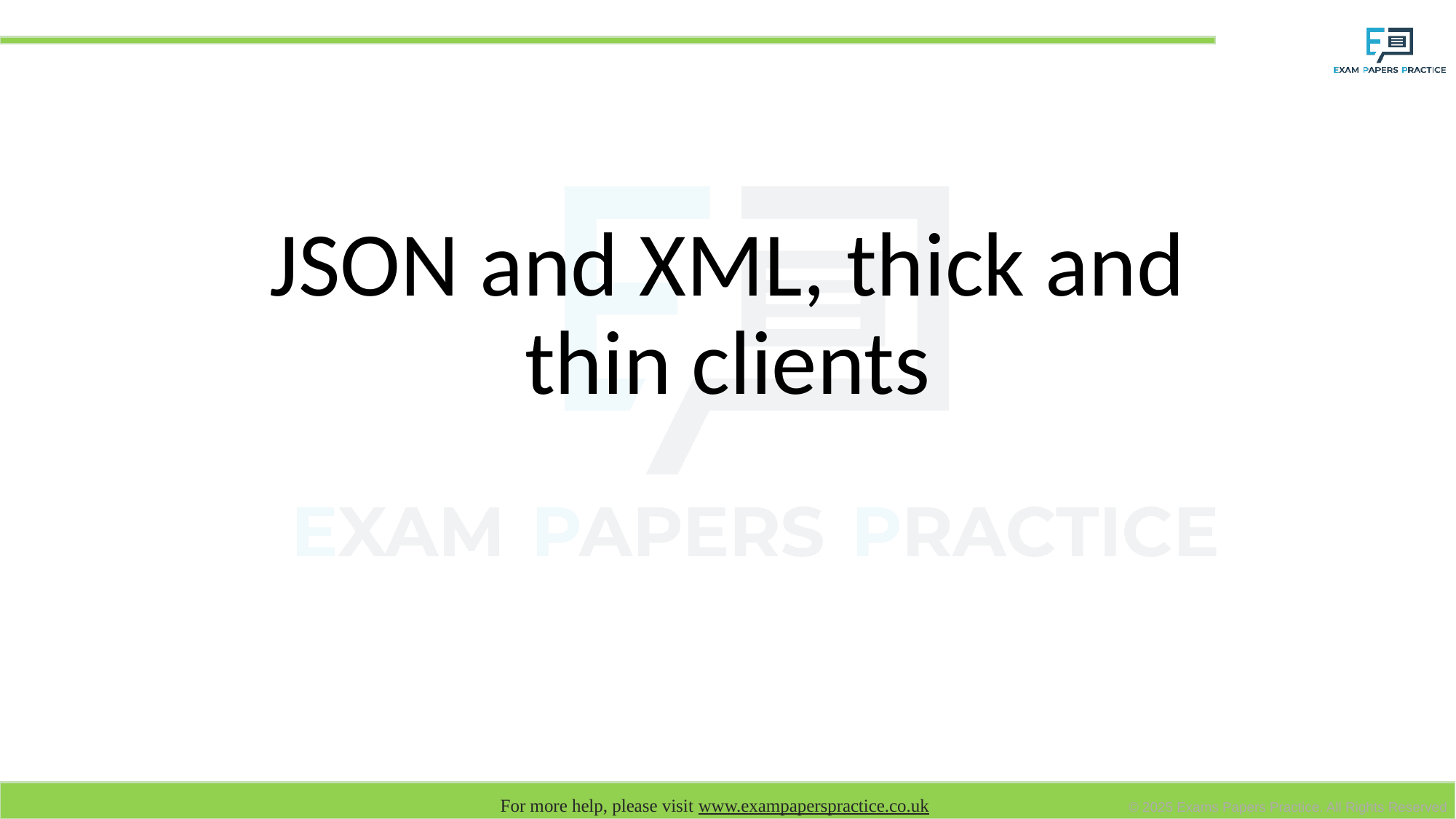

# JSON and XML, thick and thin clients